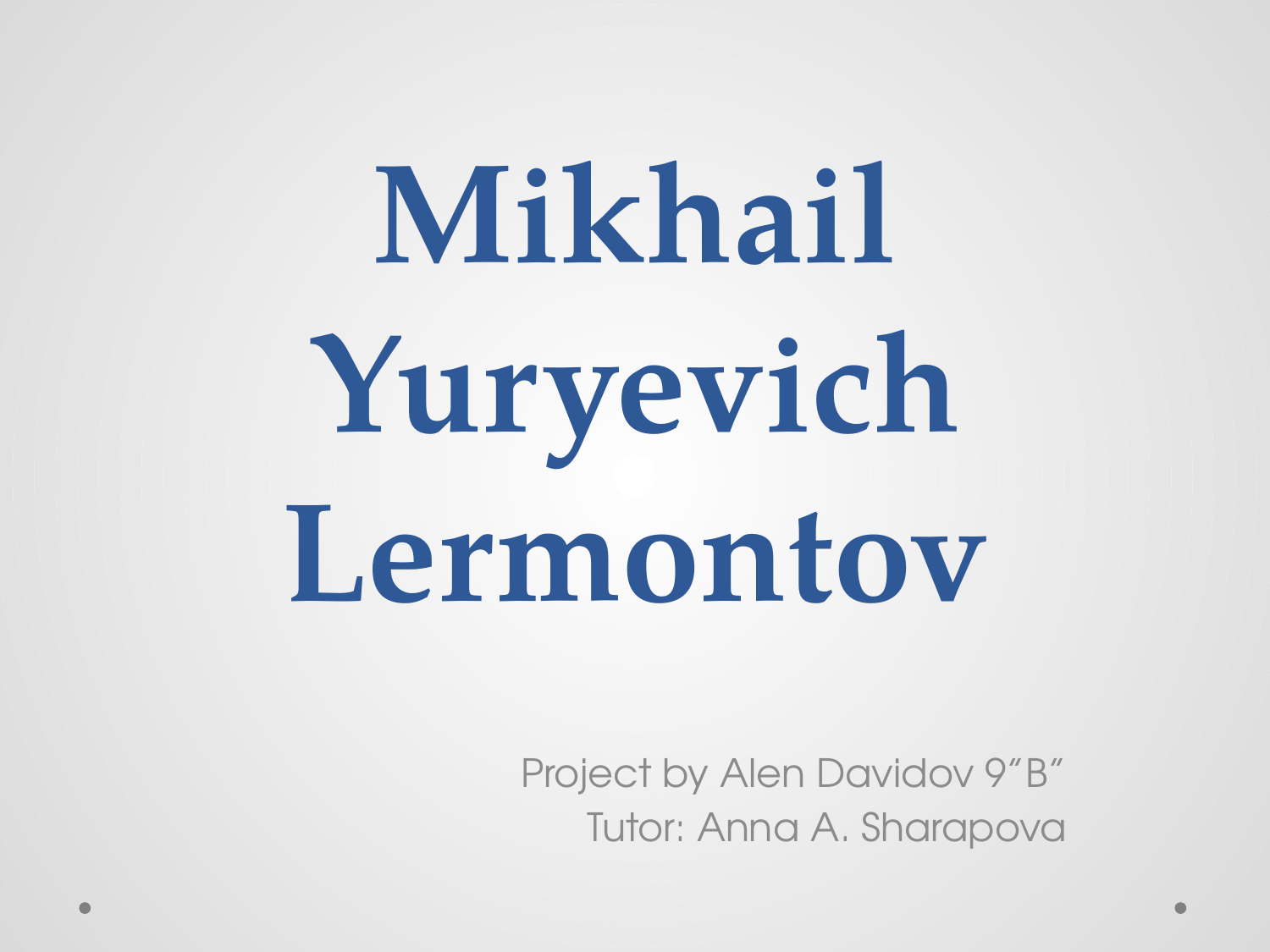

# Mikhail Yuryevich Lermontov

Project by Alen Davidov 9”B”
Tutor: Anna A. Sharapova